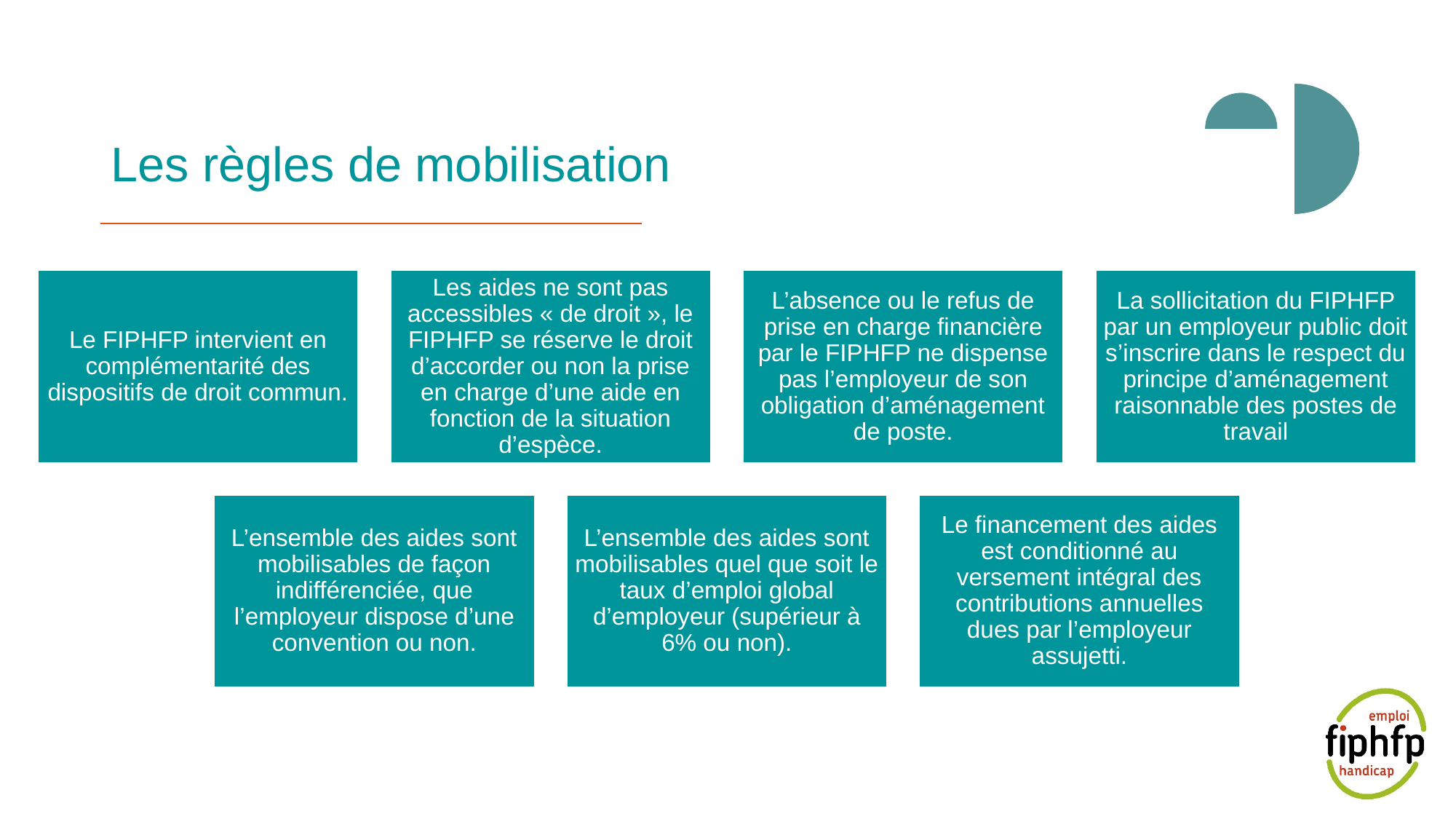

# Les règles de mobilisation
Le FIPHFP intervient en complémentarité des dispositifs de droit commun.
Les aides ne sont pas accessibles « de droit », le FIPHFP se réserve le droit d’accorder ou non la prise en charge d’une aide en fonction de la situation d’espèce.
L’absence ou le refus de prise en charge financière par le FIPHFP ne dispense pas l’employeur de son obligation d’aménagement de poste.
La sollicitation du FIPHFP par un employeur public doit s’inscrire dans le respect du principe d’aménagement raisonnable des postes de travail
L’ensemble des aides sont mobilisables de façon indifférenciée, que l’employeur dispose d’une convention ou non.
L’ensemble des aides sont mobilisables quel que soit le taux d’emploi global d’employeur (supérieur à 6% ou non).
Le financement des aides est conditionné au versement intégral des contributions annuelles dues par l’employeur assujetti.